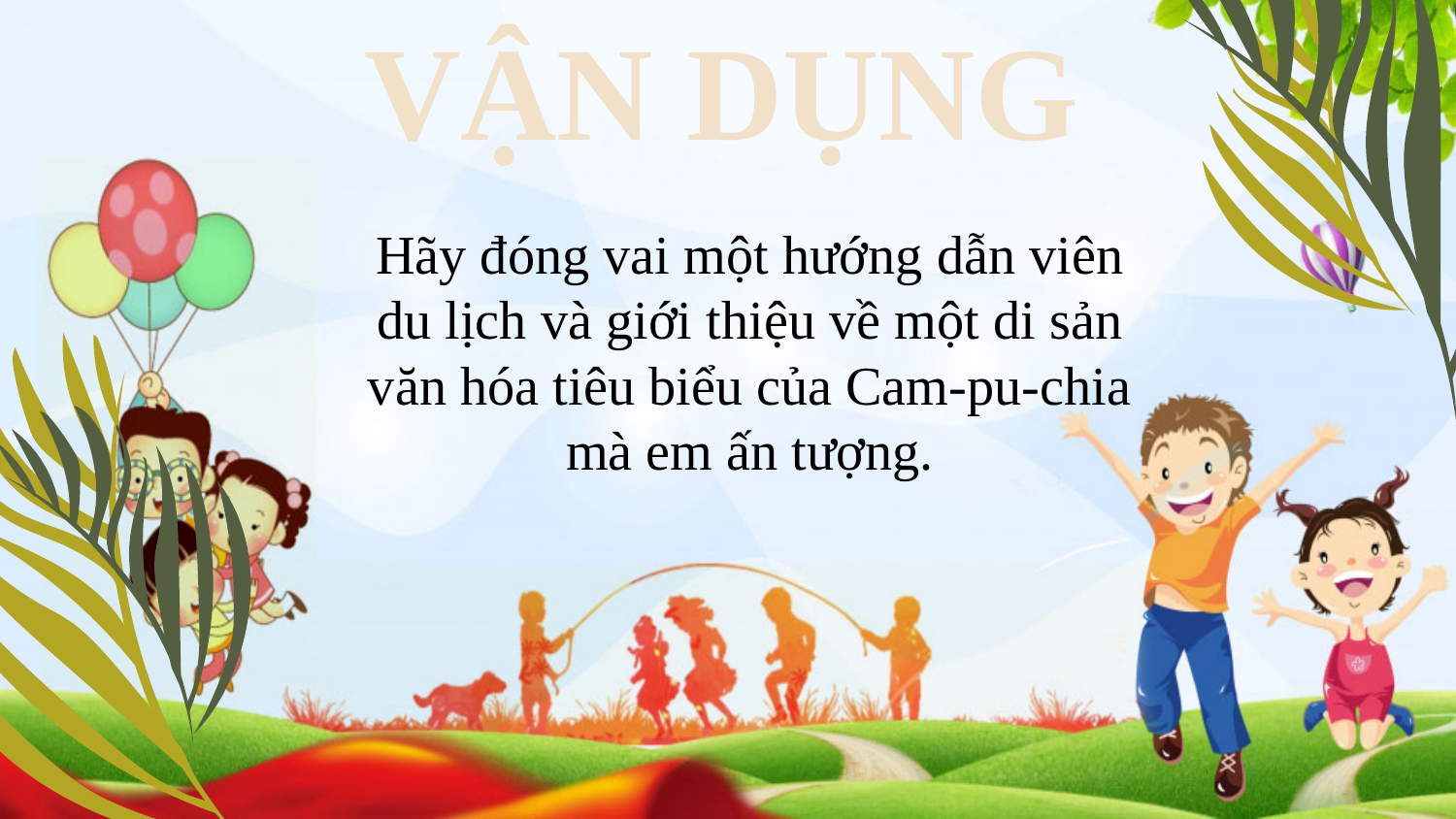

VẬN DỤNG
Hãy đóng vai một hướng dẫn viên du lịch và giới thiệu về một di sản văn hóa tiêu biểu của Cam-pu-chia mà em ấn tượng.